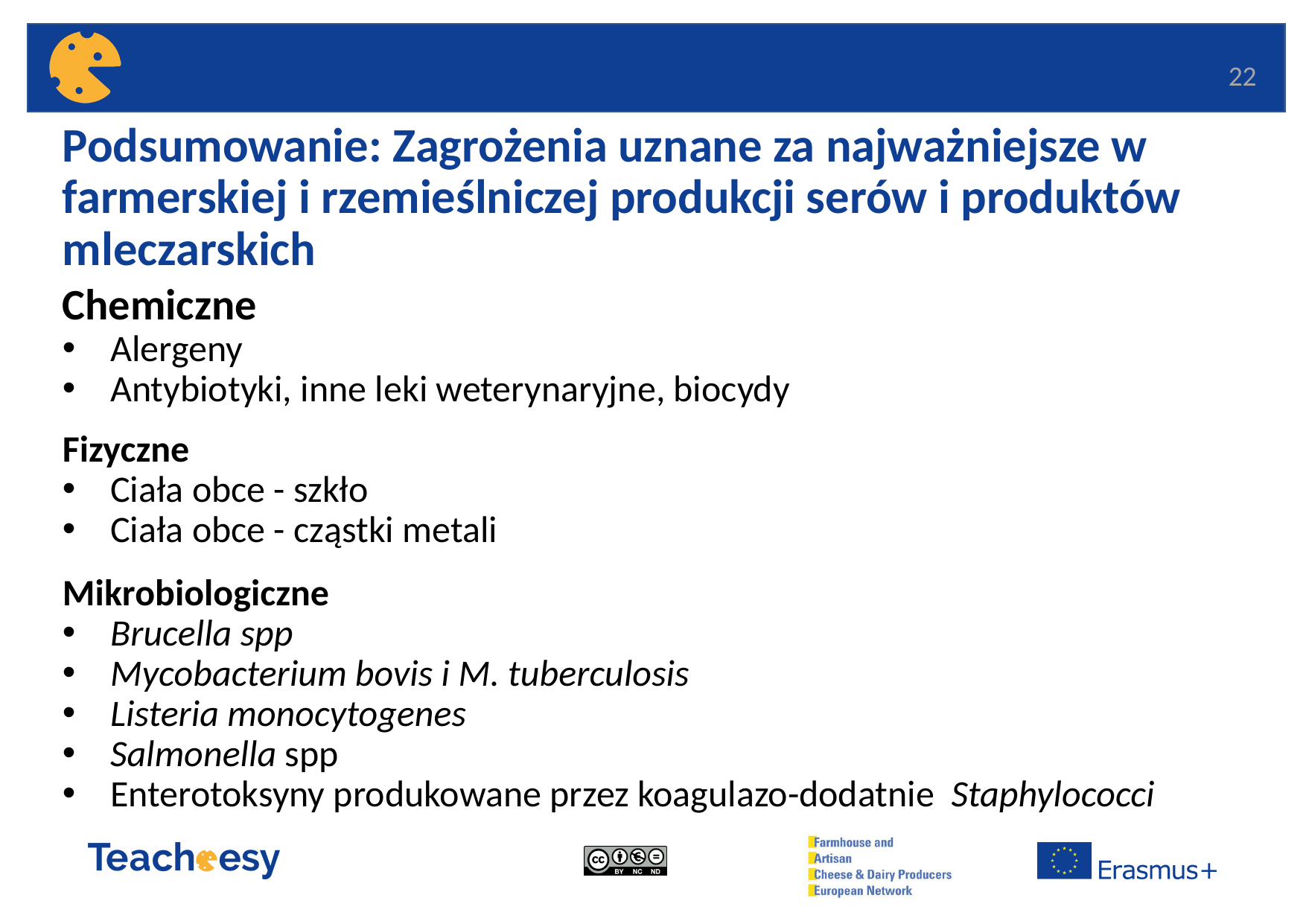

22
# Podsumowanie: Zagrożenia uznane za najważniejsze w farmerskiej i rzemieślniczej produkcji serów i produktów mleczarskich
Chemiczne
Alergeny
Antybiotyki, inne leki weterynaryjne, biocydy

Fizyczne
Ciała obce - szkło
Ciała obce - cząstki metali

Mikrobiologiczne
Brucella spp
Mycobacterium bovis i M. tuberculosis
Listeria monocytogenes
Salmonella spp
Enterotoksyny produkowane przez koagulazo-dodatnie  Staphylococci